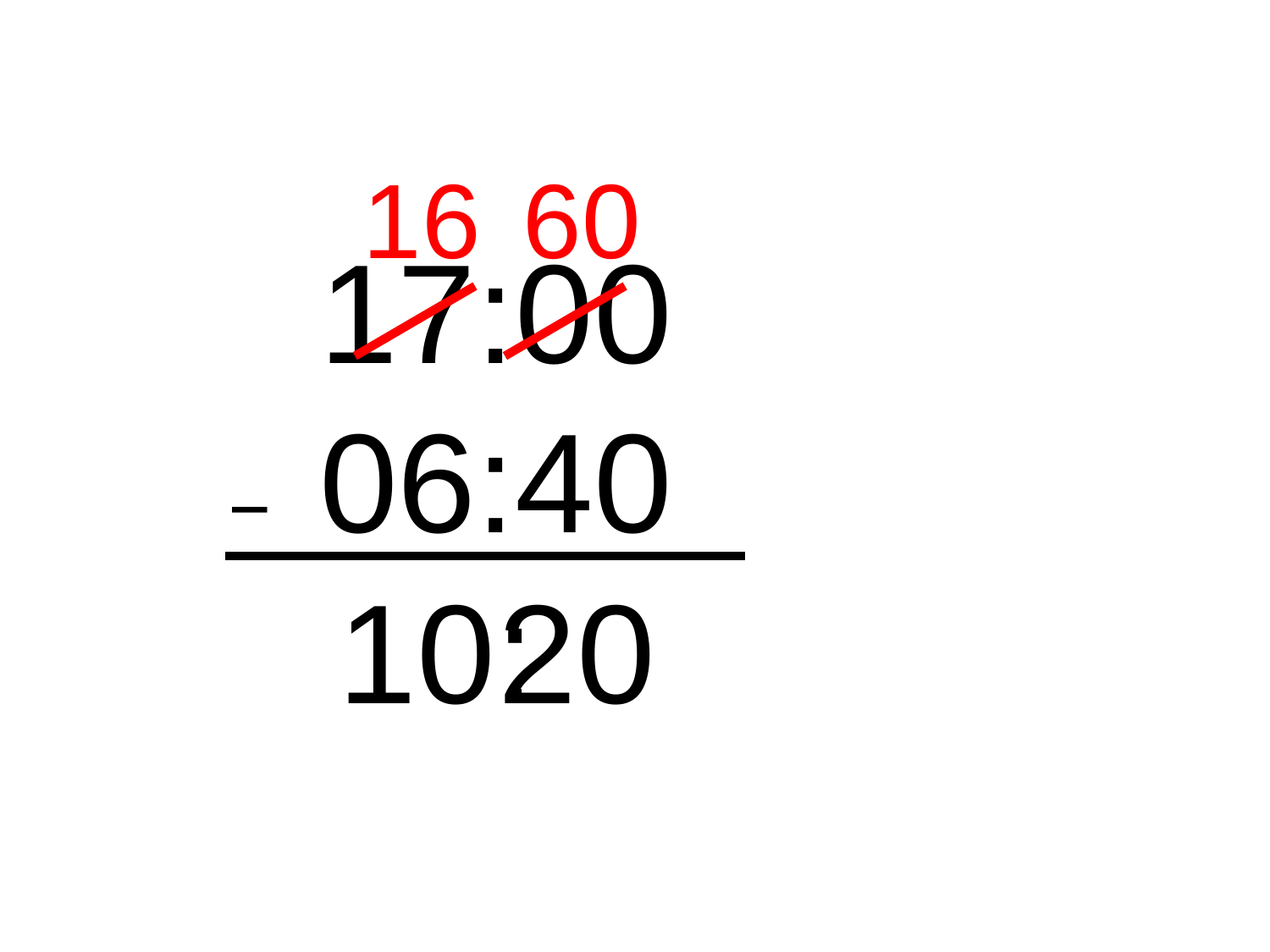

16
60
17:00
06:40
_
10:
20